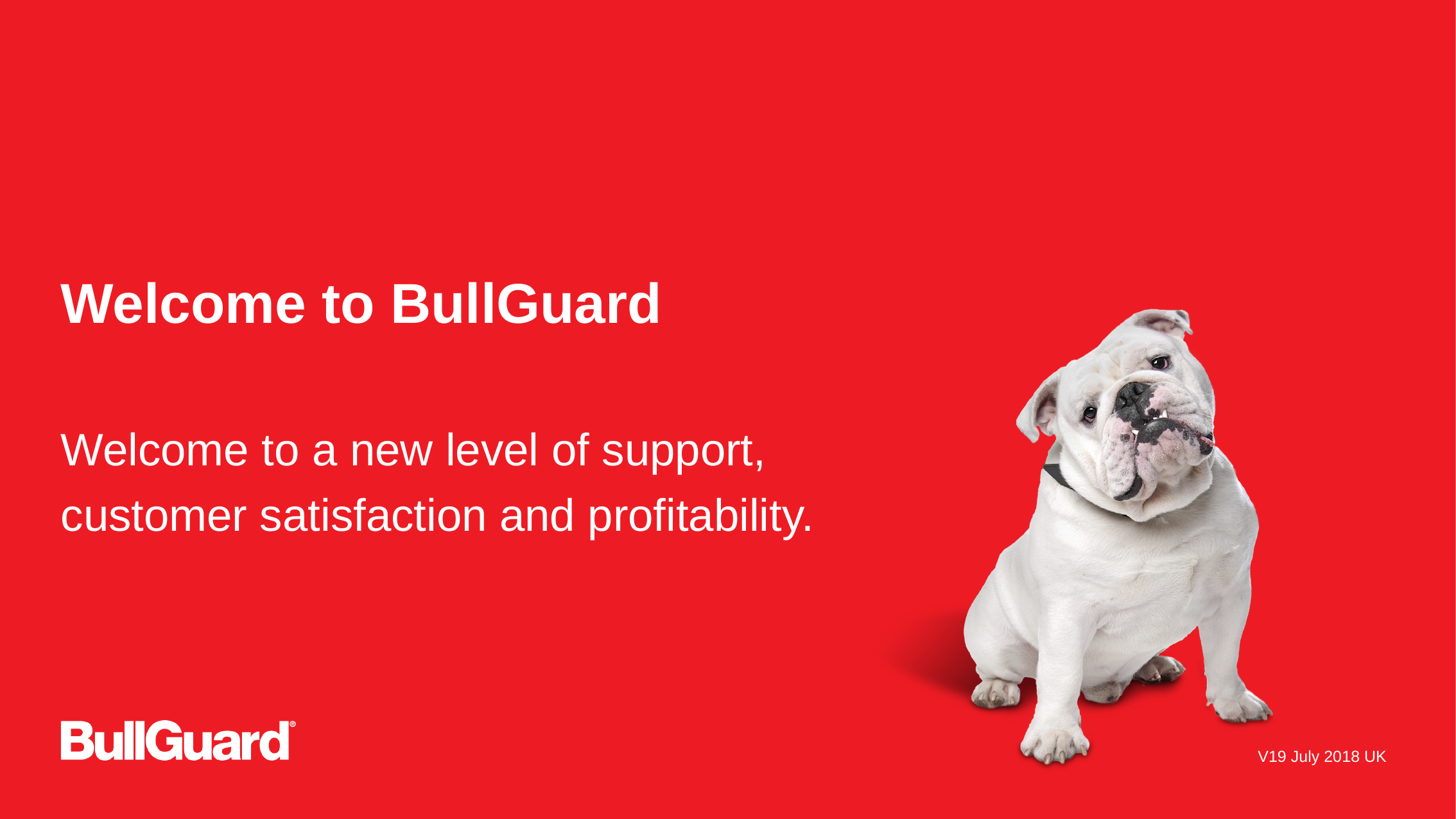

# Welcome to BullGuard
Welcome to a new level of support,
customer satisfaction and profitability.
V19 July 2018 UK